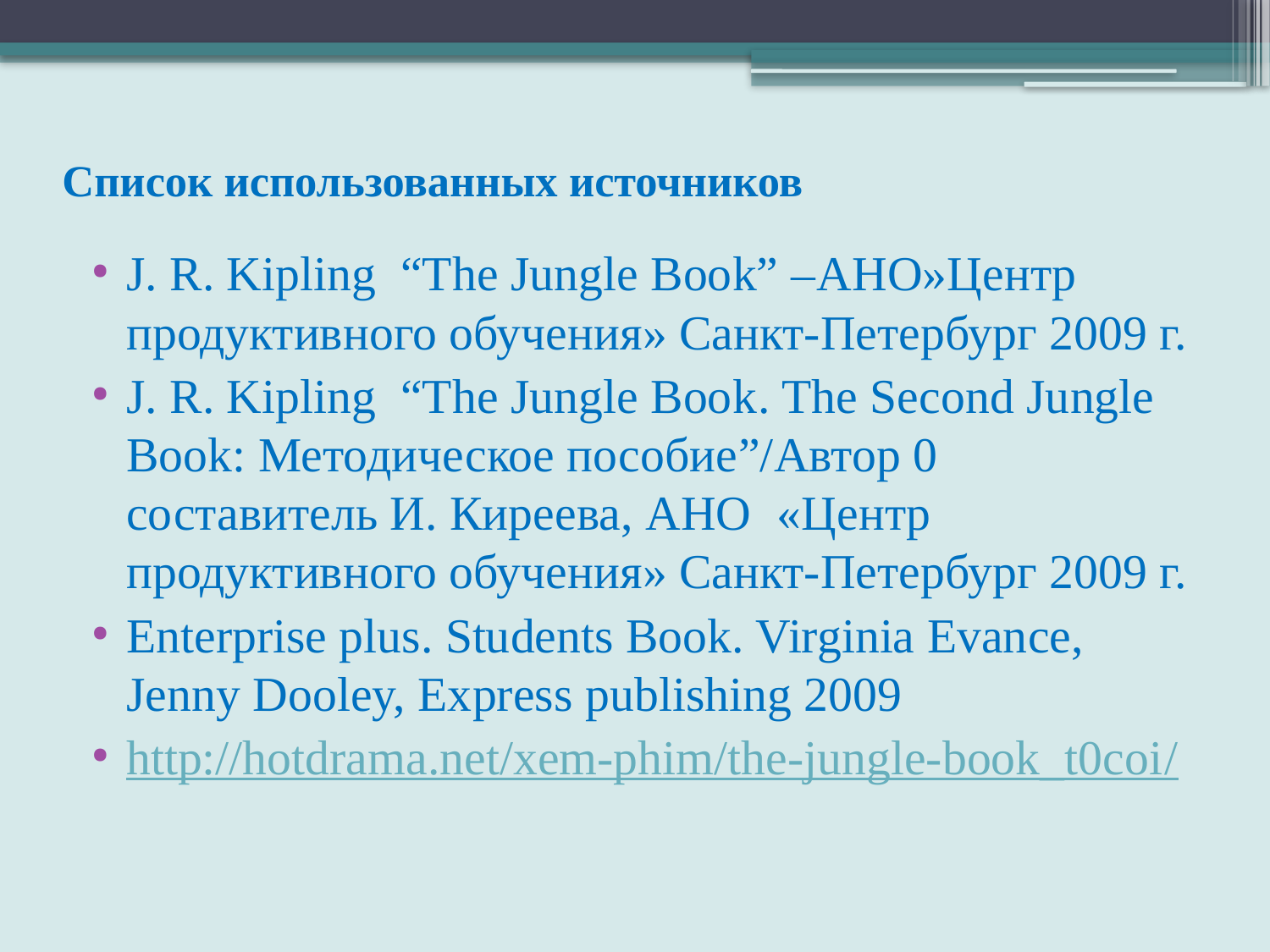

# Список использованных источников
J. R. Kipling  “The Jungle Book” –АНО»Центр продуктивного обучения» Санкт-Петербург 2009 г.
J. R. Kipling  “The Jungle Book. The Second Jungle Book: Методическое пособие”/Автор 0 составитель И. Киреева, АНО  «Центр продуктивного обучения» Санкт-Петербург 2009 г.
Enterprise plus. Students Book. Virginia Evance, Jenny Dooley, Express publishing 2009
http://hotdrama.net/xem-phim/the-jungle-book_t0coi/